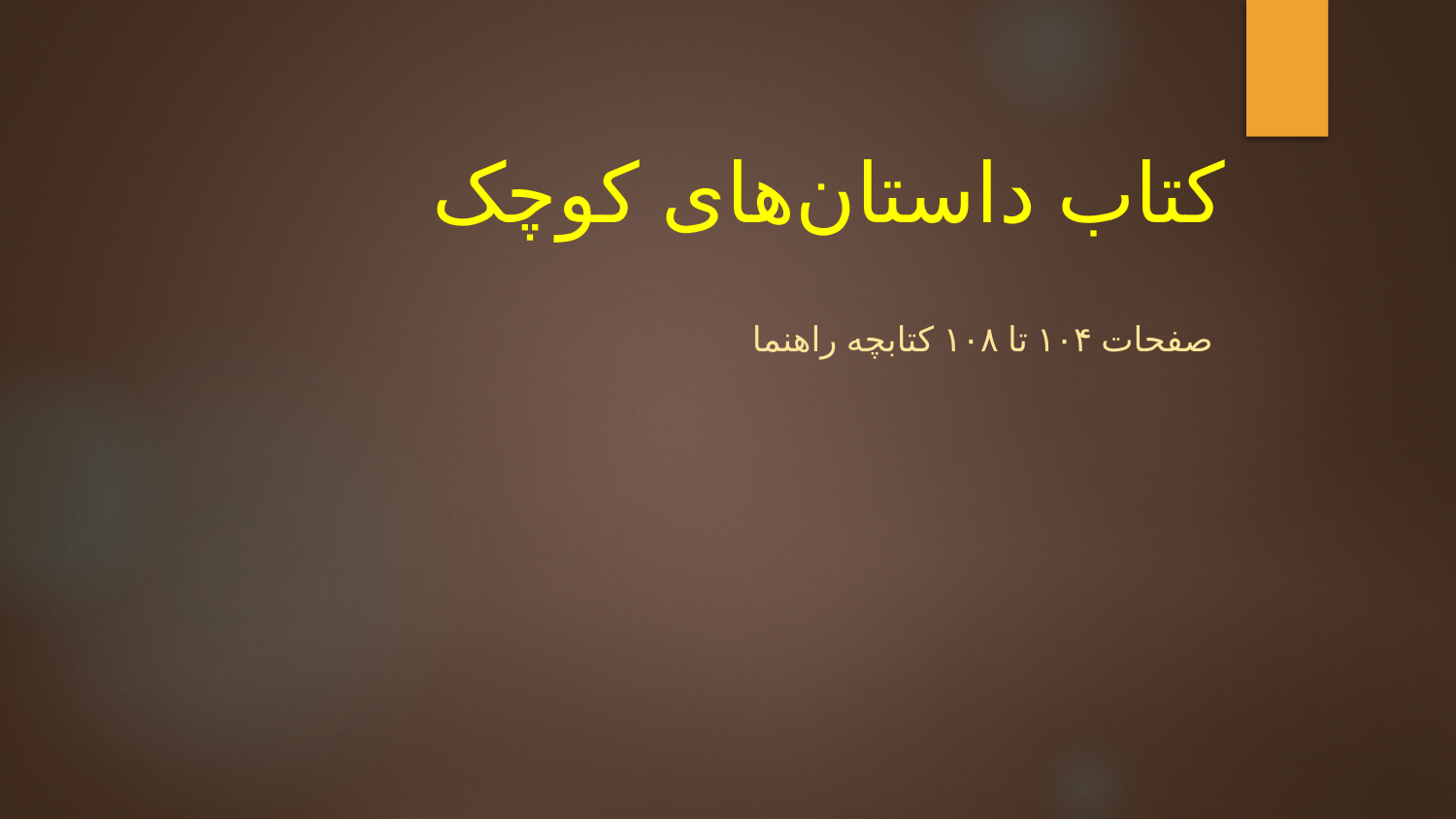

# کتاب داستان‌های کوچک
صفحات ۱۰۴ تا ۱۰۸ کتابچه راهنما